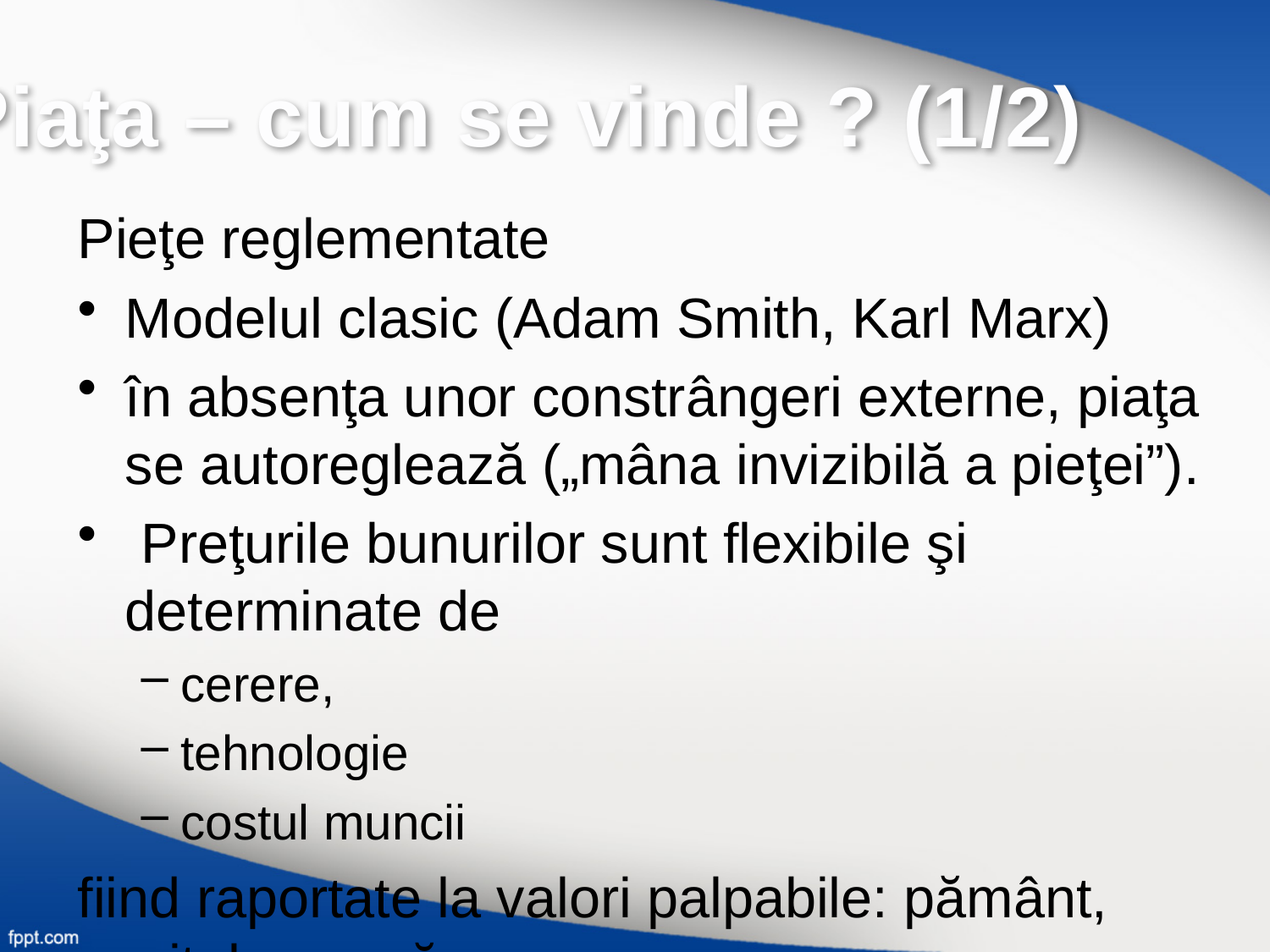

Piaţa – cum se vinde ? (1/2)
Pieţe reglementate
Modelul clasic (Adam Smith, Karl Marx)
în absenţa unor constrângeri externe, piaţa se autoreglează („mâna invizibilă a pieţei”).
 Preţurile bunurilor sunt flexibile şi determinate de
cerere,
tehnologie
costul muncii
fiind raportate la valori palpabile: pământ, capital, muncă.
 În mediul concurenţial, preţurile evoluează natural către valoarea minimă egală cu costul de producţie.